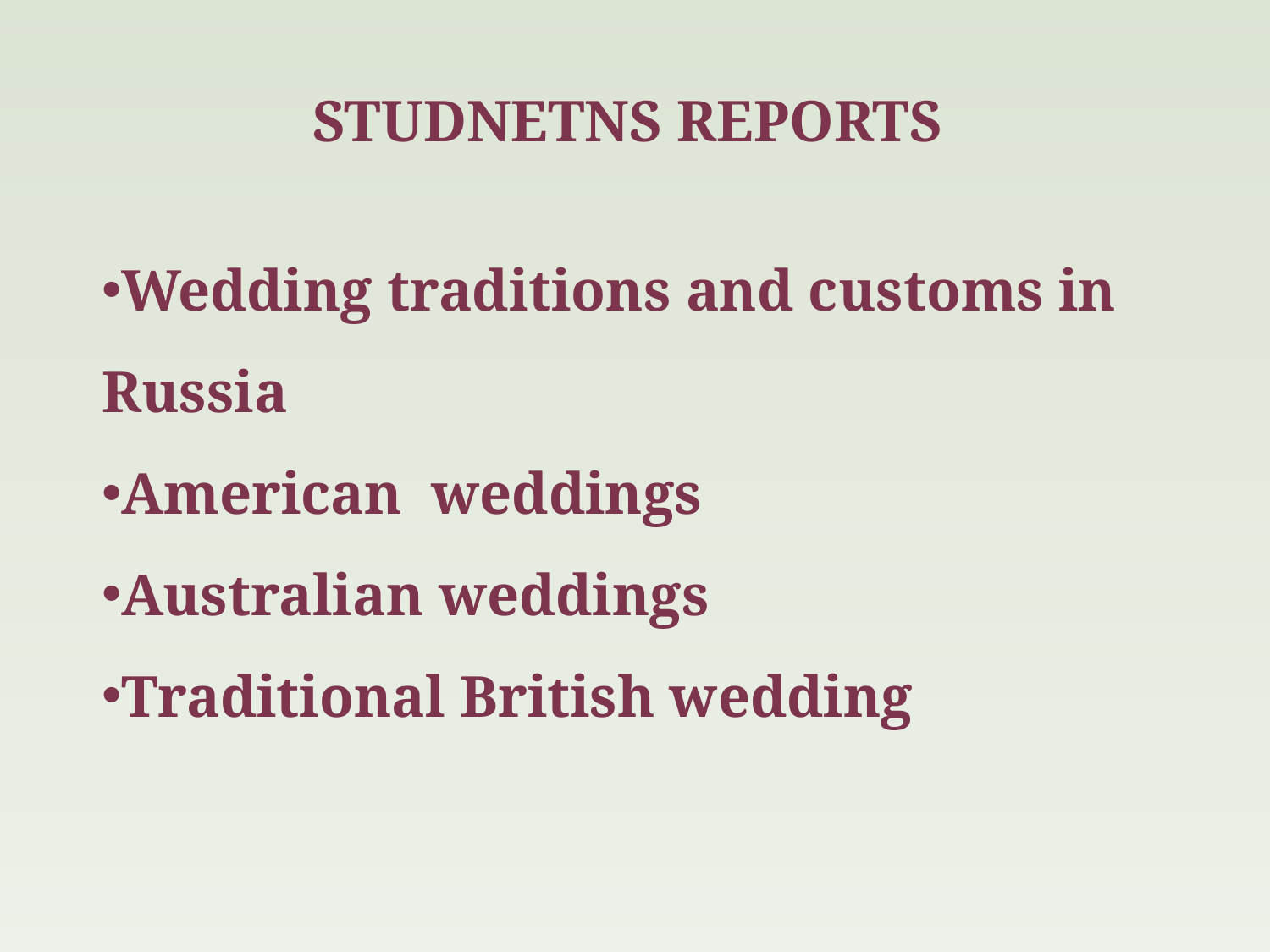

STUDNETNS REPORTS

Wedding traditions and customs in Russia
American  weddings
Australian weddings
Traditional British wedding